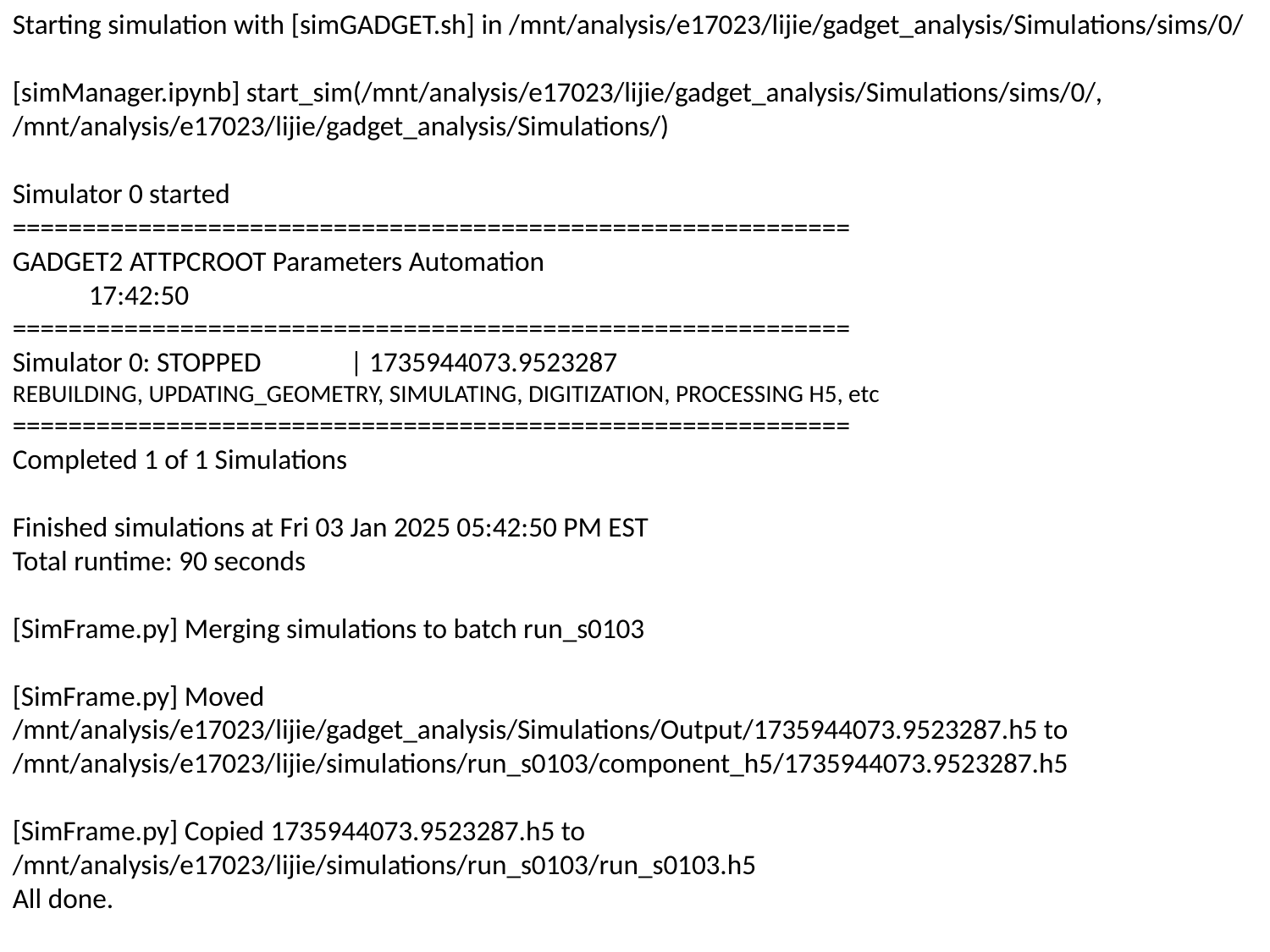

Starting simulation with [simGADGET.sh] in /mnt/analysis/e17023/lijie/gadget_analysis/Simulations/sims/0/

[simManager.ipynb] start_sim(/mnt/analysis/e17023/lijie/gadget_analysis/Simulations/sims/0/, /mnt/analysis/e17023/lijie/gadget_analysis/Simulations/)

Simulator 0 started
============================================================
GADGET2 ATTPCROOT Parameters Automation
            17:42:50
============================================================
Simulator 0: STOPPED              | 1735944073.9523287
REBUILDING, UPDATING_GEOMETRY, SIMULATING, DIGITIZATION, PROCESSING H5, etc
============================================================
Completed 1 of 1 Simulations

Finished simulations at Fri 03 Jan 2025 05:42:50 PM EST
Total runtime: 90 seconds

[SimFrame.py] Merging simulations to batch run_s0103

[SimFrame.py] Moved /mnt/analysis/e17023/lijie/gadget_analysis/Simulations/Output/1735944073.9523287.h5 to /mnt/analysis/e17023/lijie/simulations/run_s0103/component_h5/1735944073.9523287.h5

[SimFrame.py] Copied 1735944073.9523287.h5 to /mnt/analysis/e17023/lijie/simulations/run_s0103/run_s0103.h5
All done.